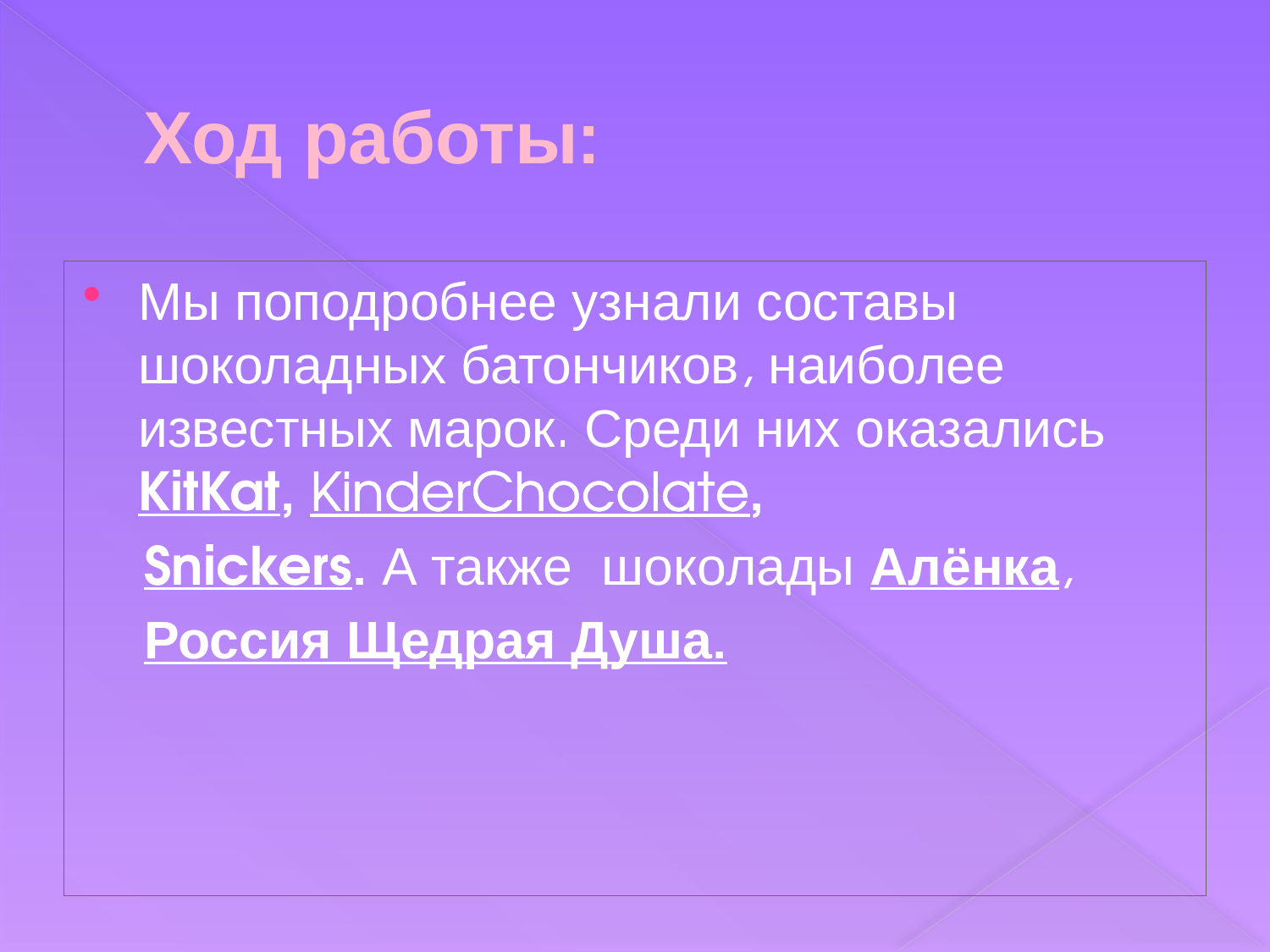

# Ход работы:
Мы поподробнее узнали составы шоколадных батончиков, наиболее известных марок. Среди них оказались KitKat, KinderChocolate,
    Snickers. А также  шоколады Алёнка,
    Россия Щедрая Душа.